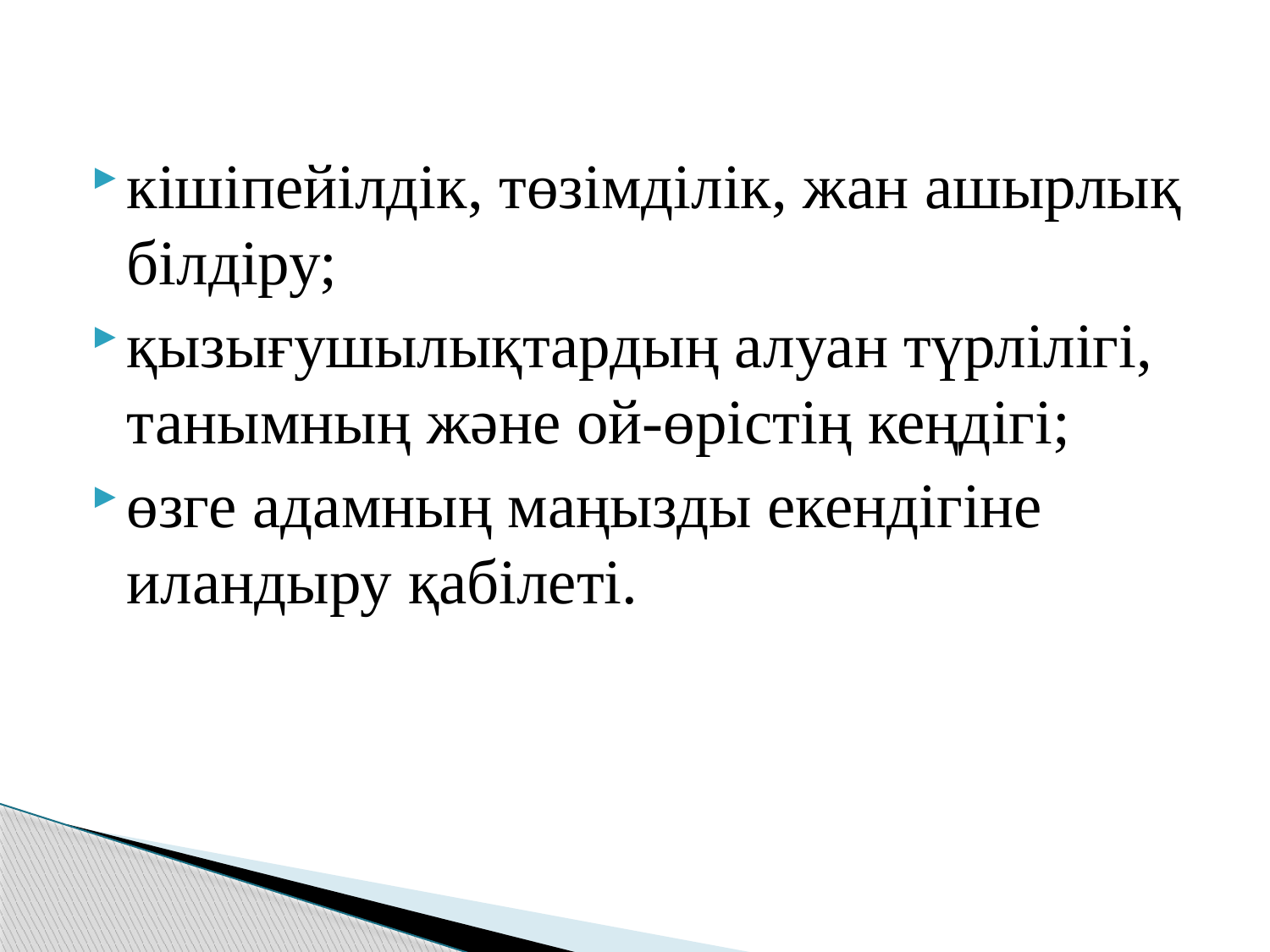

кішіпейілдік, төзімділік, жан ашырлық білдіру;
қызығушылықтардың алуан түрлілігі, танымның және ой-өрістің кеңдігі;
өзге адамның маңызды екендігіне иландыру қабілеті.